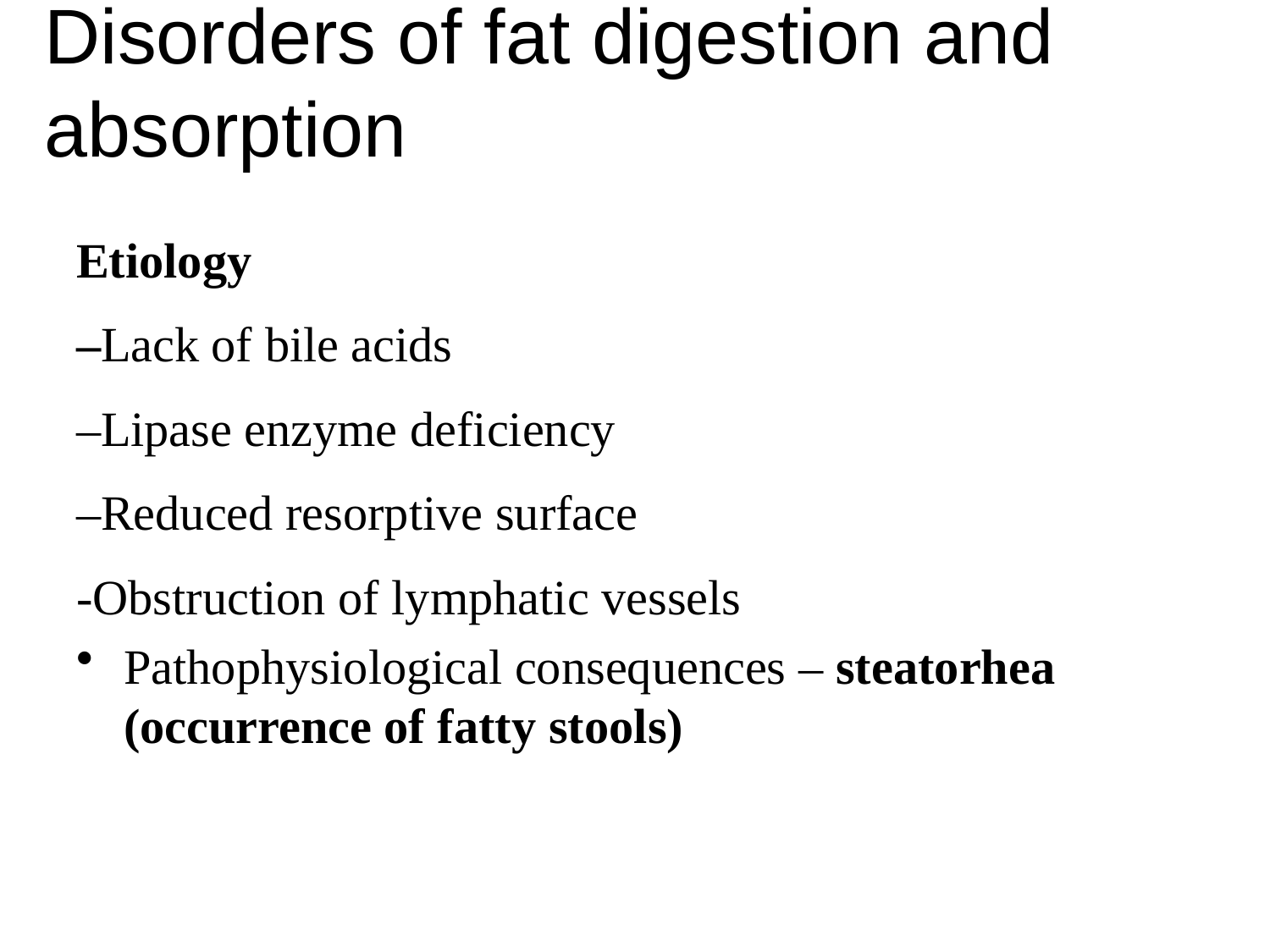

# Disorders of fat digestion and absorption

Etiology
–Lack of bile acids
–Lipase enzyme deficiency
–Reduced resorptive surface
-Obstruction of lymphatic vessels
Pathophysiological consequences – steatorhea (occurrence of fatty stools)